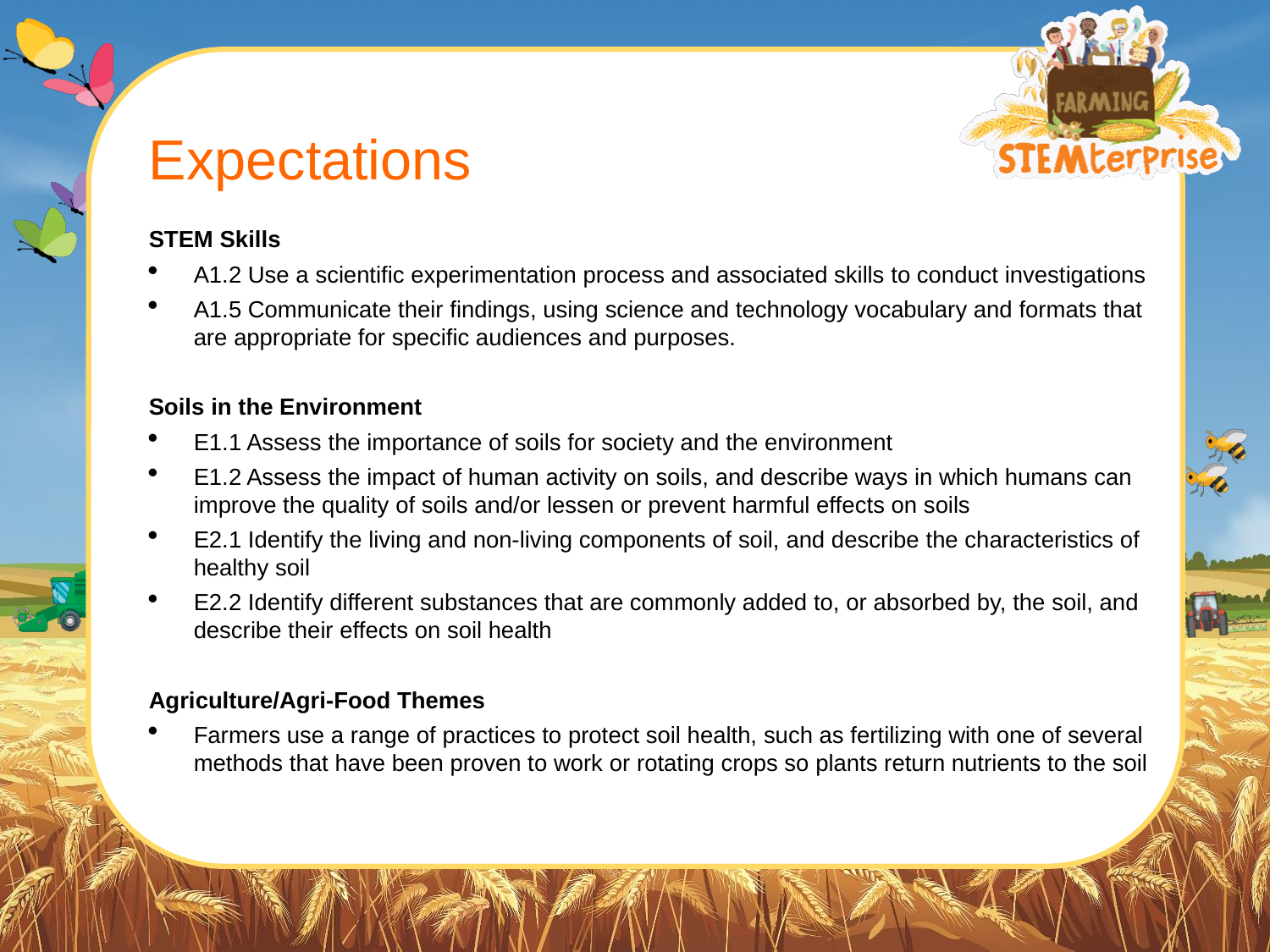

# Expectations
STEM Skills
A1.2 Use a scientific experimentation process and associated skills to conduct investigations
A1.5 Communicate their findings, using science and technology vocabulary and formats that are appropriate for specific audiences and purposes.

Soils in the Environment
E1.1 Assess the importance of soils for society and the environment
E1.2 Assess the impact of human activity on soils, and describe ways in which humans can improve the quality of soils and/or lessen or prevent harmful effects on soils
E2.1 Identify the living and non-living components of soil, and describe the characteristics of healthy soil
E2.2 Identify different substances that are commonly added to, or absorbed by, the soil, and describe their effects on soil health

Agriculture/Agri-Food Themes
Farmers use a range of practices to protect soil health, such as fertilizing with one of several methods that have been proven to work or rotating crops so plants return nutrients to the soil